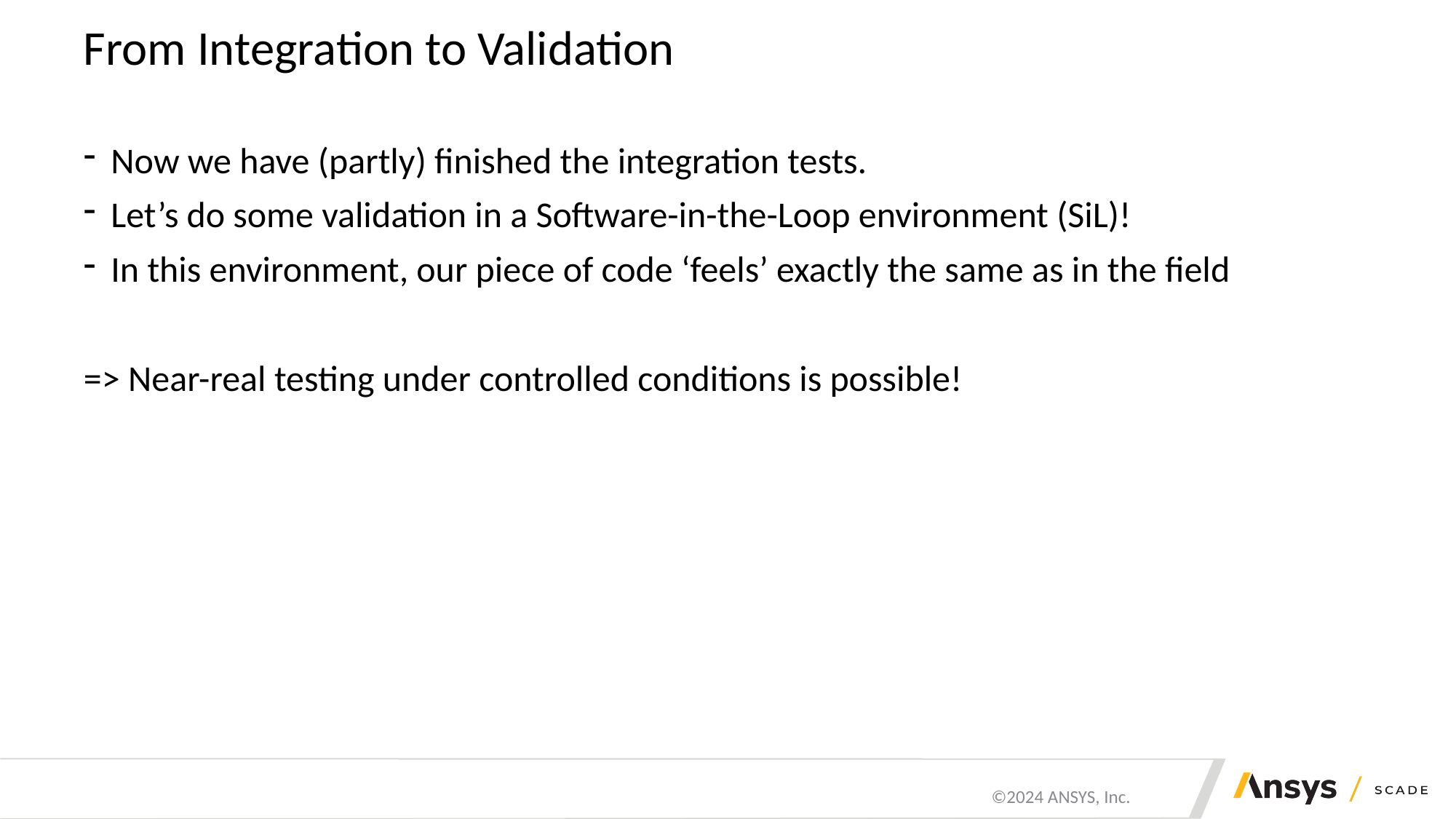

# From Integration to Validation
Now we have (partly) finished the integration tests.
Let’s do some validation in a Software-in-the-Loop environment (SiL)!
In this environment, our piece of code ‘feels’ exactly the same as in the field

=> Near-real testing under controlled conditions is possible!